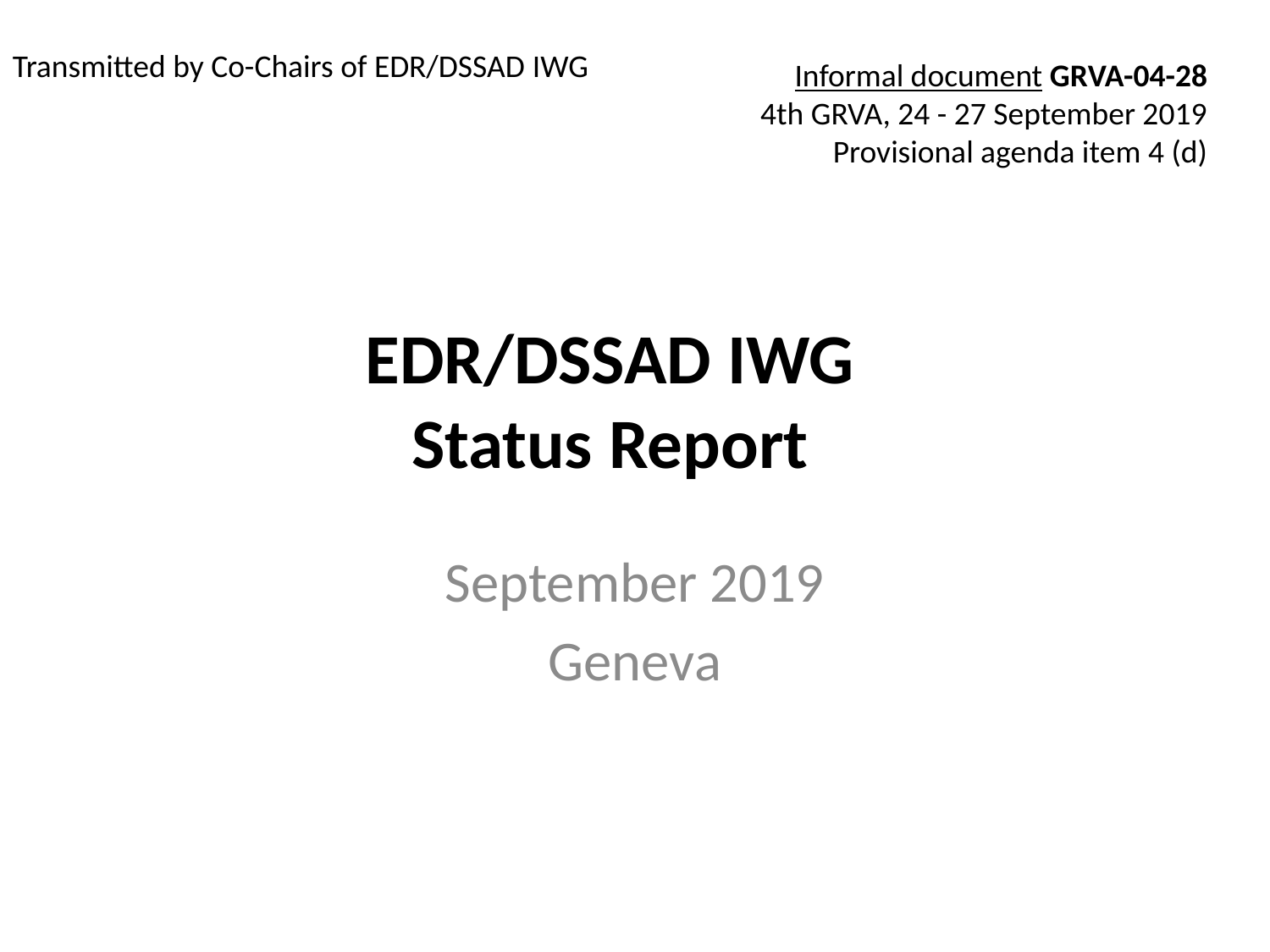

Transmitted by Co-Chairs of EDR/DSSAD IWG
Informal document GRVA-04-28
4th GRVA, 24 - 27 September 2019
Provisional agenda item 4 (d)
EDR/DSSAD IWG
Status Report
September 2019
Geneva